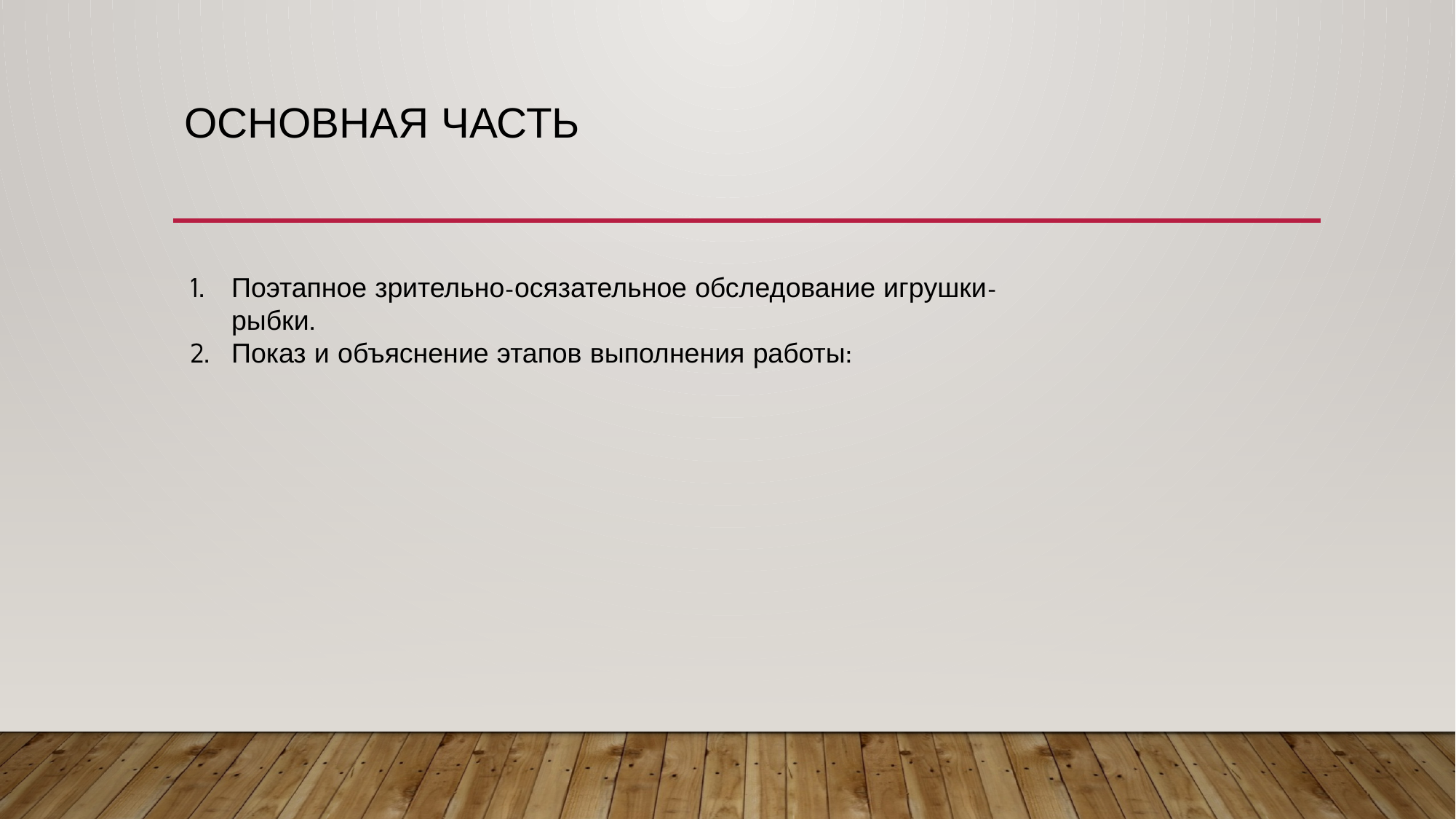

# Основная часть
Поэтапное зрительно-осязательное обследование игрушки-рыбки.
Показ и объяснение этапов выполнения работы: